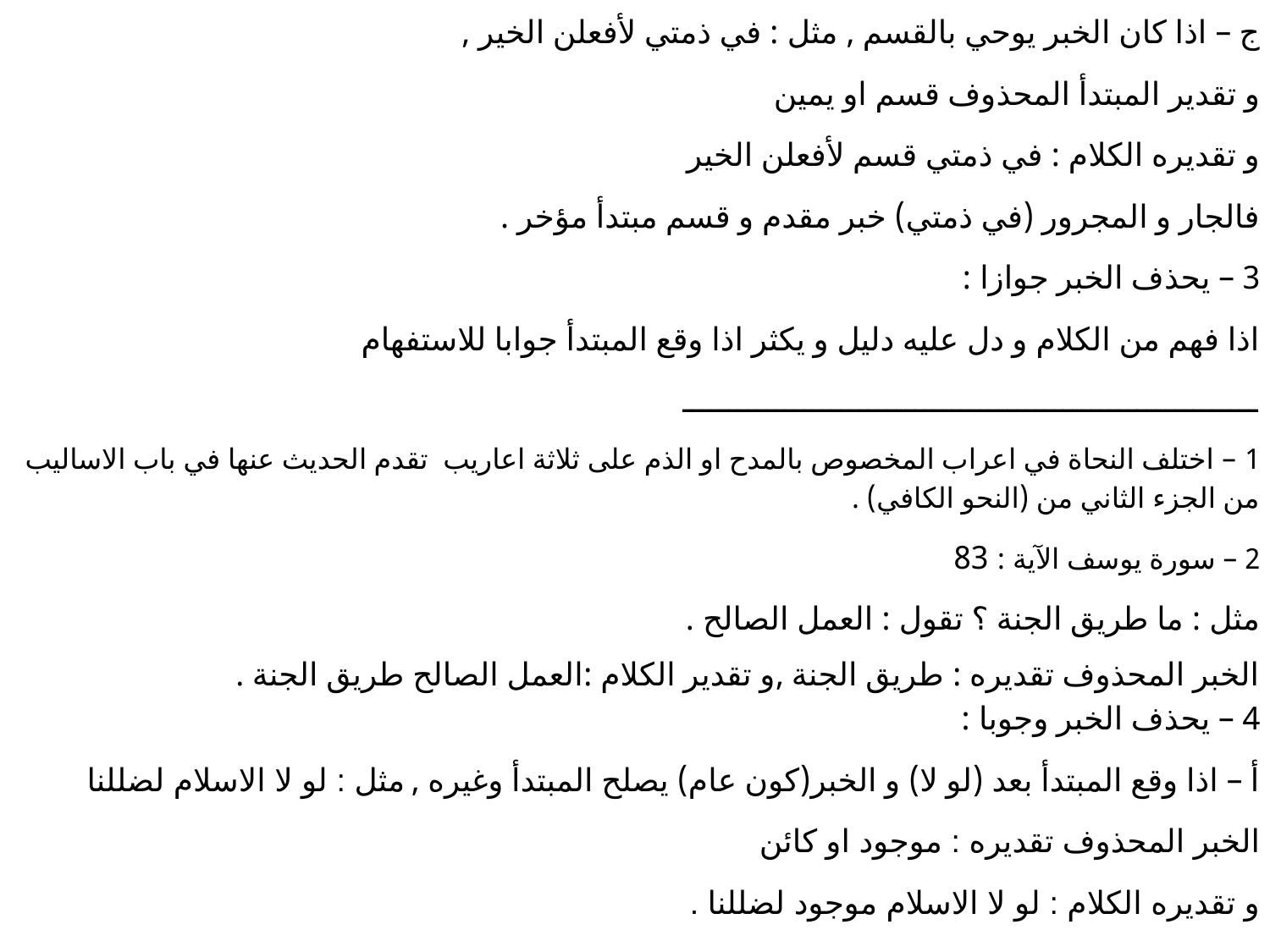

ج – اذا كان الخبر يوحي بالقسم , مثل : في ذمتي لأفعلن الخير ,
و تقدير المبتدأ المحذوف قسم او يمين
و تقديره الكلام : في ذمتي قسم لأفعلن الخير
فالجار و المجرور (في ذمتي) خبر مقدم و قسم مبتدأ مؤخر .
3 – يحذف الخبر جوازا :
اذا فهم من الكلام و دل عليه دليل و يكثر اذا وقع المبتدأ جوابا للاستفهام
ــــــــــــــــــــــــــــــــــــــــــــــــــــــــــــــ
1 – اختلف النحاة في اعراب المخصوص بالمدح او الذم على ثلاثة اعاريب  تقدم الحديث عنها في باب الاساليب من الجزء الثاني من (النحو الكافي) .
2 – سورة يوسف الآية : 83
مثل : ما طريق الجنة ؟ تقول : العمل الصالح .
الخبر المحذوف تقديره : طريق الجنة ,و تقدير الكلام :العمل الصالح طريق الجنة .
4 – يحذف الخبر وجوبا :
أ – اذا وقع المبتدأ بعد (لو لا) و الخبر(كون عام) يصلح المبتدأ وغيره , مثل : لو لا الاسلام لضللنا
الخبر المحذوف تقديره : موجود او كائن
و تقديره الكلام : لو لا الاسلام موجود لضللنا .